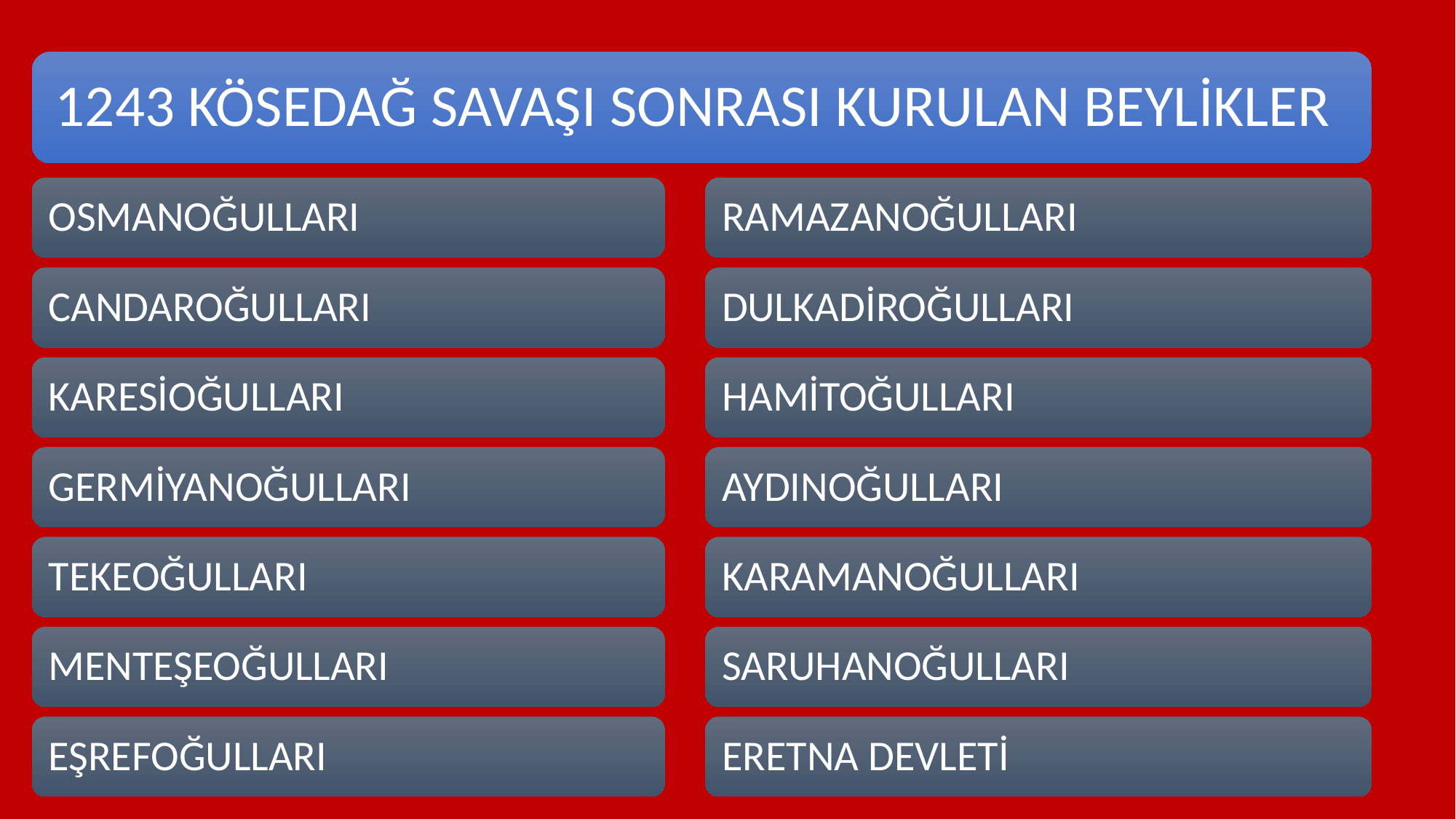

1243 KÖSEDAĞ SAVAŞI SONRASI KURULAN BEYLİKLER
OSMANOĞULLARI
CANDAROĞULLARI
KARESİOĞULLARI
GERMİYANOĞULLARI
TEKEOĞULLARI
MENTEŞEOĞULLARI
EŞREFOĞULLARI
RAMAZANOĞULLARI
DULKADİROĞULLARI
HAMİTOĞULLARI
AYDINOĞULLARI
KARAMANOĞULLARI
SARUHANOĞULLARI
ERETNA DEVLETİ